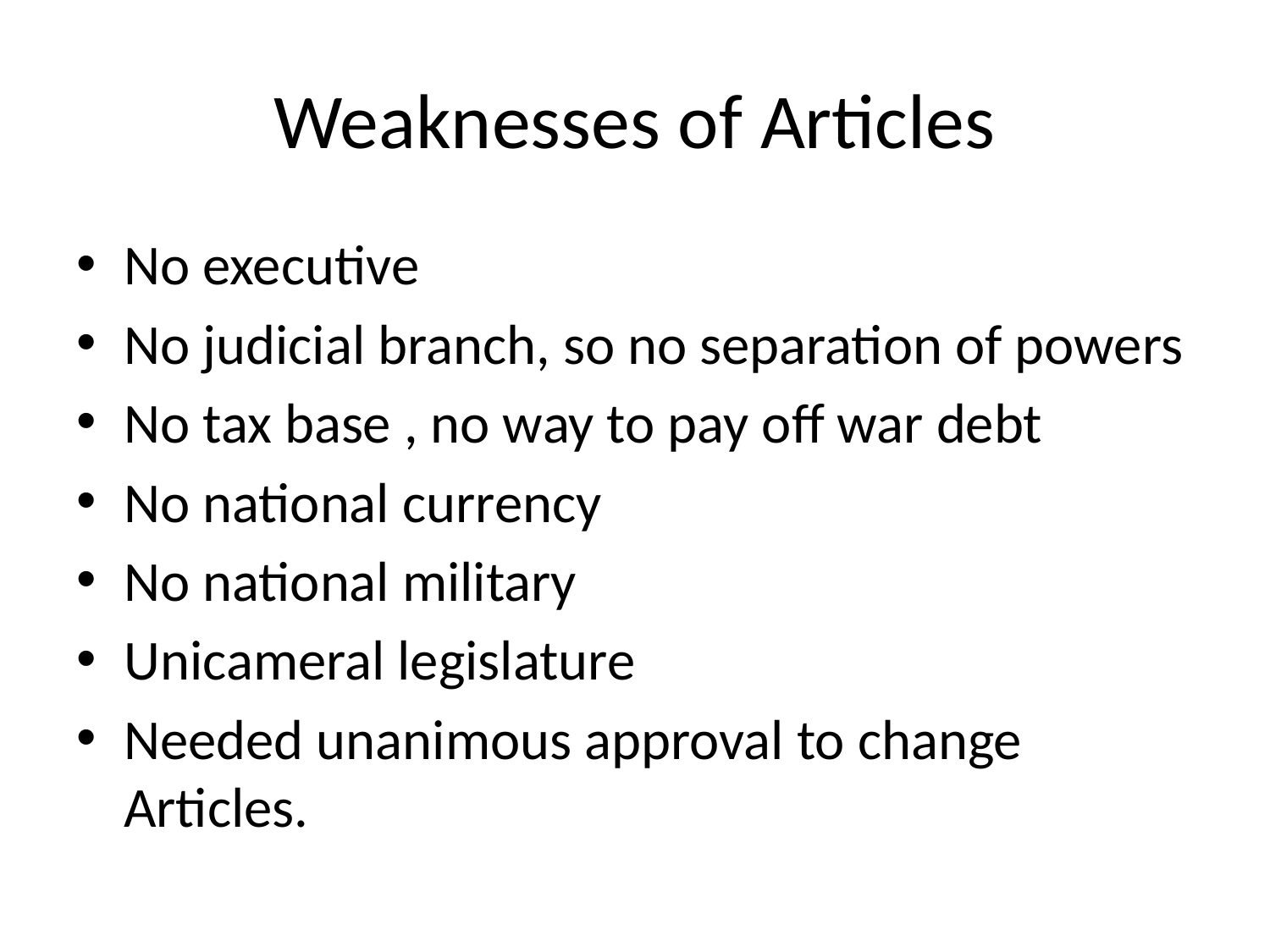

# Weaknesses of Articles
No executive
No judicial branch, so no separation of powers
No tax base , no way to pay off war debt
No national currency
No national military
Unicameral legislature
Needed unanimous approval to change Articles.